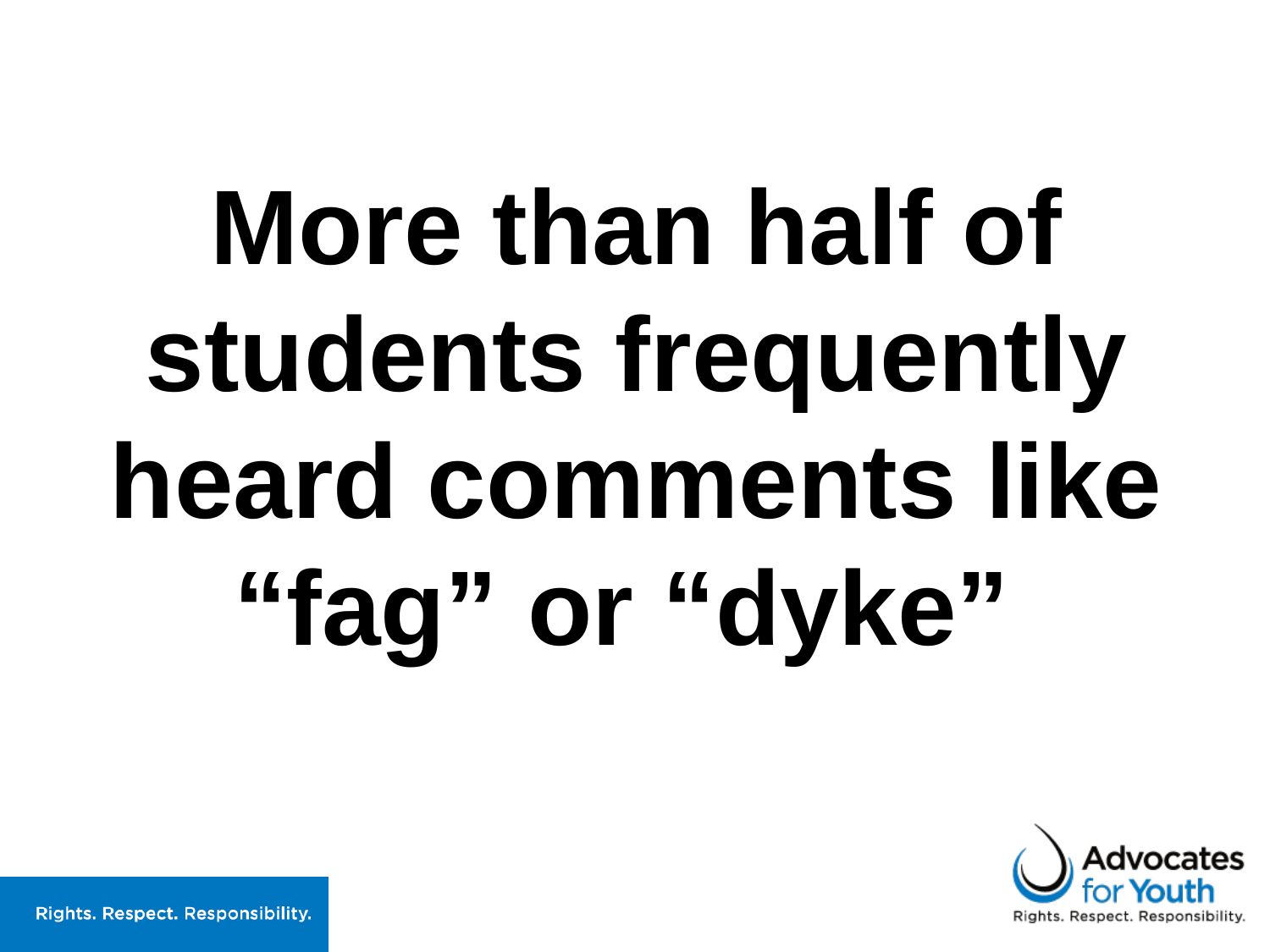

More than half of students frequently heard comments like “fag” or “dyke”